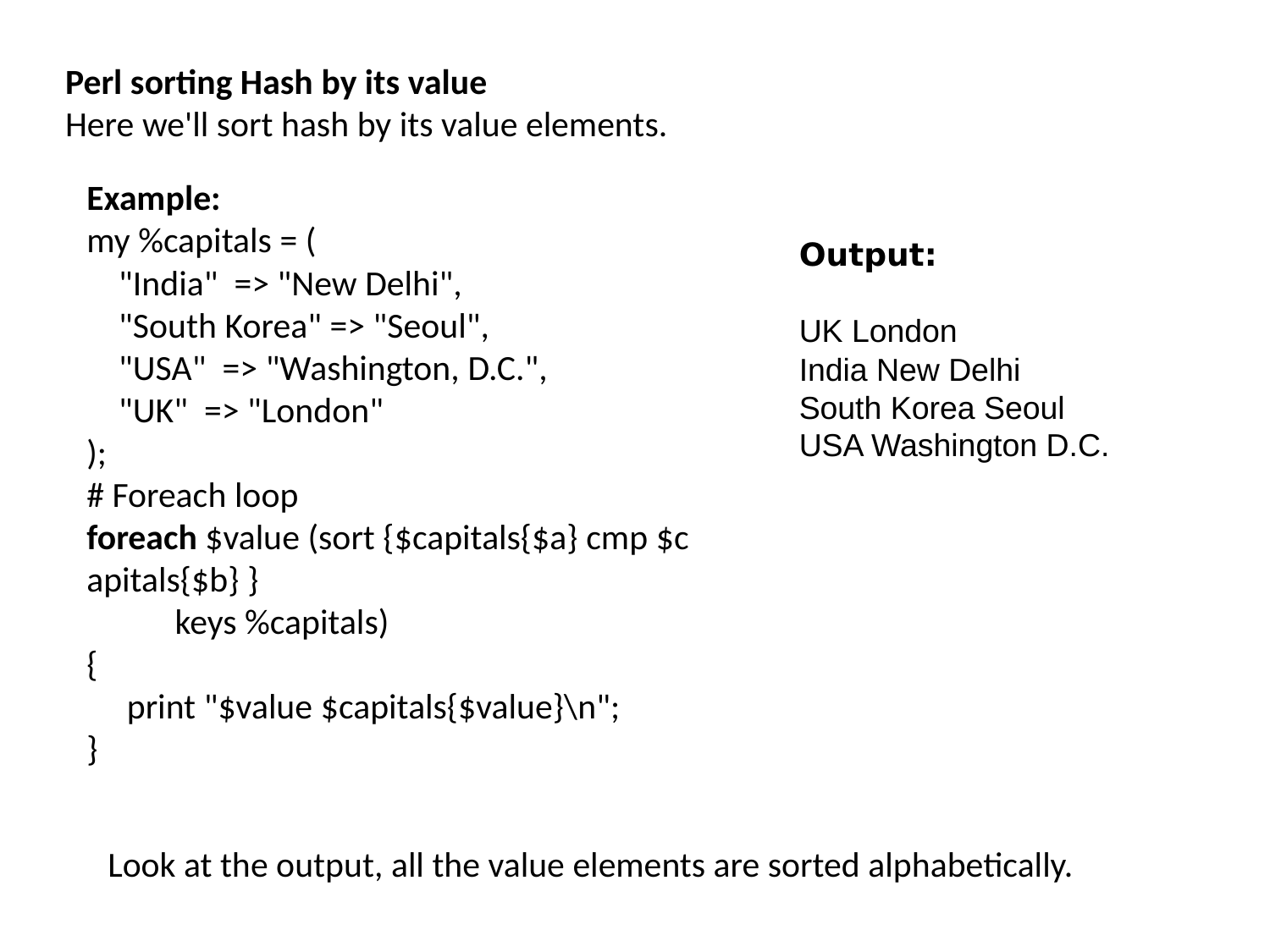

Perl sorting Hash by its value
Here we'll sort hash by its value elements.
Example:
my %capitals = (
    "India"  => "New Delhi",
    "South Korea" => "Seoul",
    "USA"  => "Washington, D.C.",
    "UK"  => "London"
);
# Foreach loop
foreach $value (sort {$capitals{$a} cmp $capitals{$b} }
           keys %capitals)
{
     print "$value $capitals{$value}\n";
}
Output:

UK London
India New Delhi
South Korea Seoul
USA Washington D.C.
Look at the output, all the value elements are sorted alphabetically.